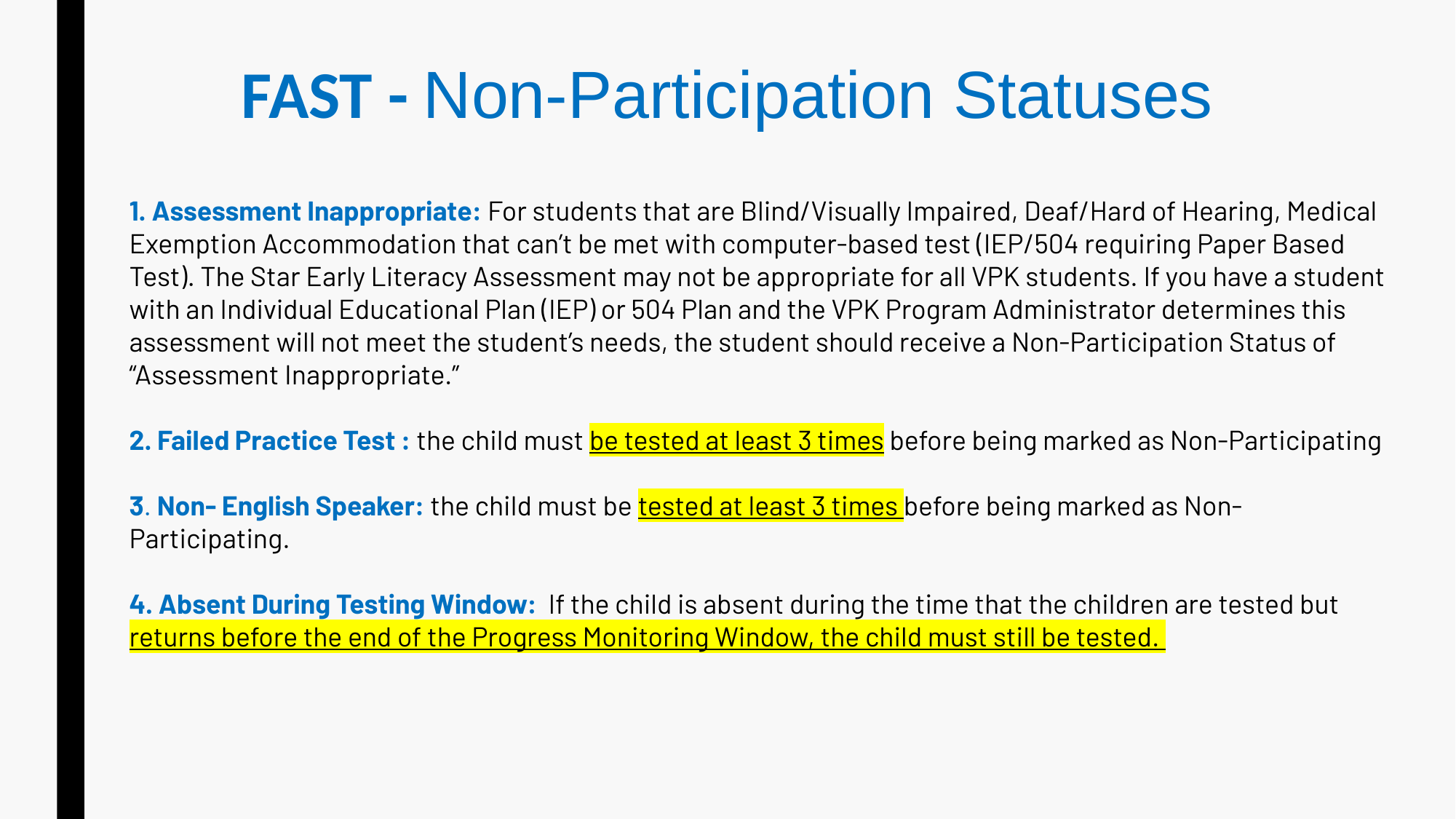

# FAST - Non-Participation Statuses
1. Assessment Inappropriate: For students that are Blind/Visually Impaired, Deaf/Hard of Hearing, Medical Exemption Accommodation that can’t be met with computer-based test (IEP/504 requiring Paper Based Test). The Star Early Literacy Assessment may not be appropriate for all VPK students. If you have a student with an Individual Educational Plan (IEP) or 504 Plan and the VPK Program Administrator determines this assessment will not meet the student’s needs, the student should receive a Non-Participation Status of “Assessment Inappropriate.”

2. Failed Practice Test : the child must be tested at least 3 times before being marked as Non-Participating

3. Non- English Speaker: the child must be tested at least 3 times before being marked as Non-Participating.

4. Absent During Testing Window:  If the child is absent during the time that the children are tested but returns before the end of the Progress Monitoring Window, the child must still be tested.